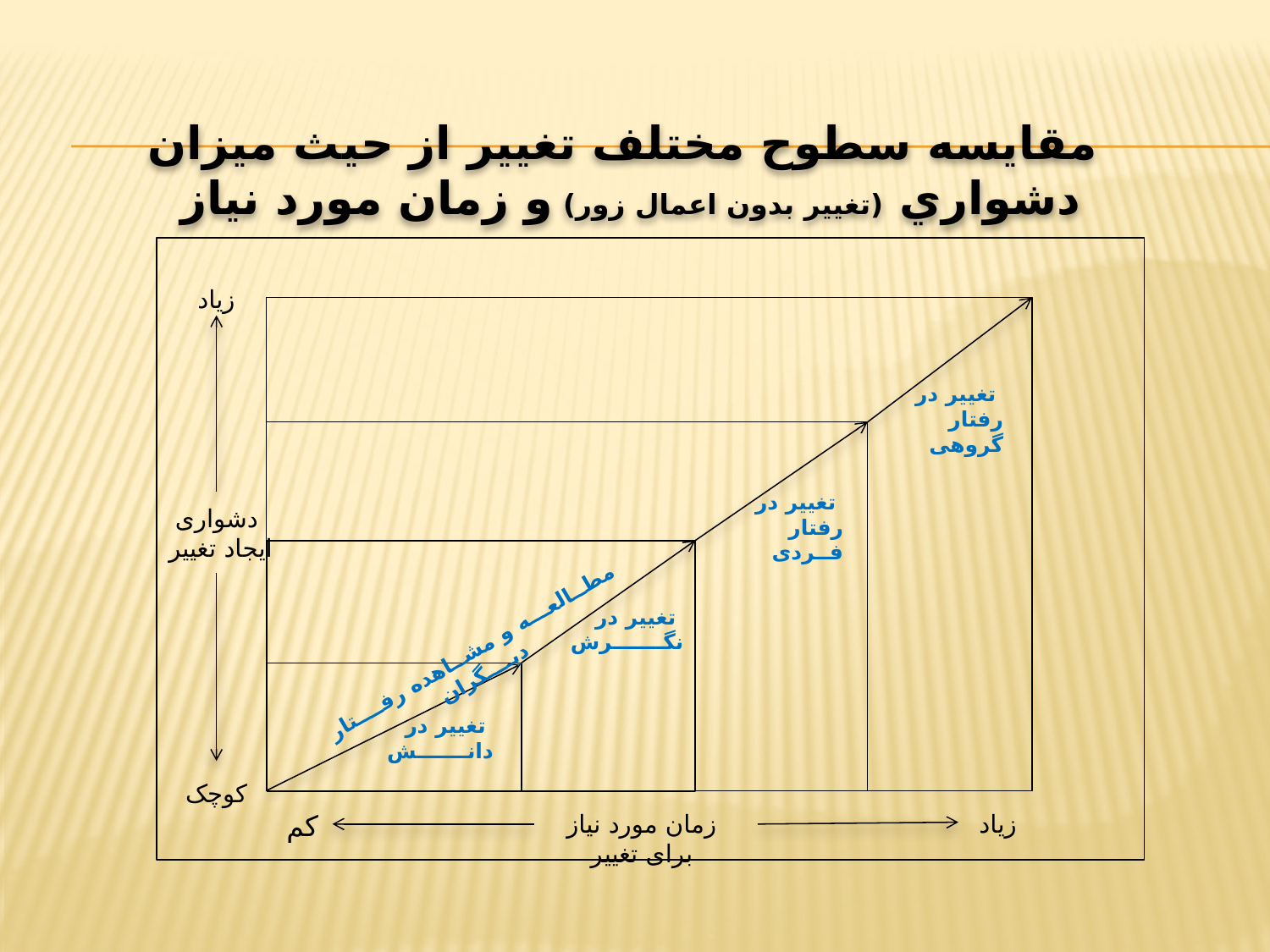

# مقايسه سطوح مختلف تغيير از حيث ميزان دشواري (تغيير بدون اعمال زور) و زمان مورد نياز

زیاد
دشواری
 ایجاد تغییر
کوچک

تغییر در
رفتار گروهی

تغییر در
رفتار فــردی

تغییر در
نگـــــــرش
مطــالعـــه و مشــاهده رفــــتار دیــــگران

تغییر در
دانـــــــش
کم
زمان مورد نیاز برای تغییر
زیاد